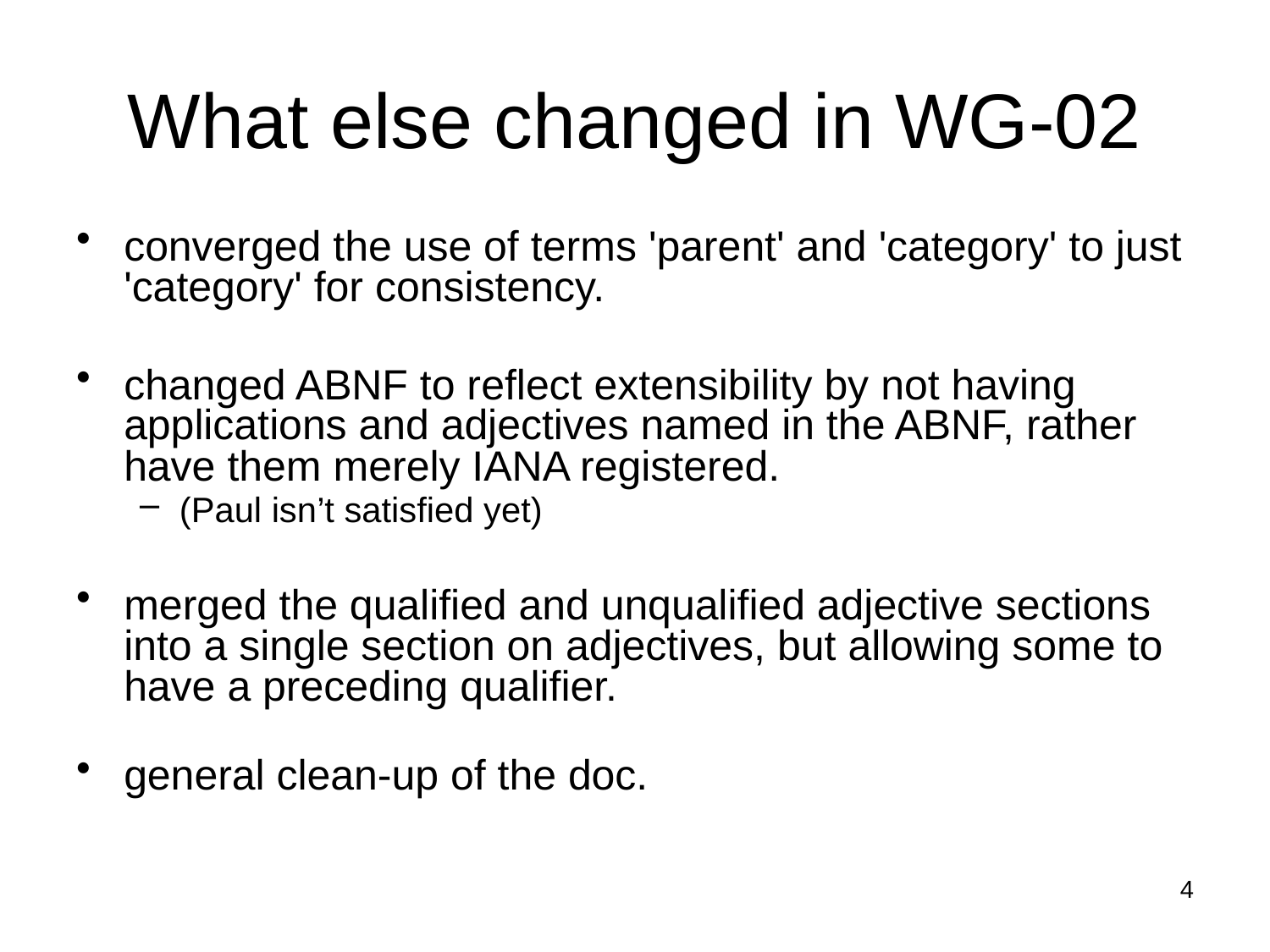

# What else changed in WG-02
converged the use of terms 'parent' and 'category' to just 'category' for consistency.

changed ABNF to reflect extensibility by not having applications and adjectives named in the ABNF, rather have them merely IANA registered.
(Paul isn’t satisfied yet)

merged the qualified and unqualified adjective sections into a single section on adjectives, but allowing some to have a preceding qualifier.
general clean-up of the doc.
4